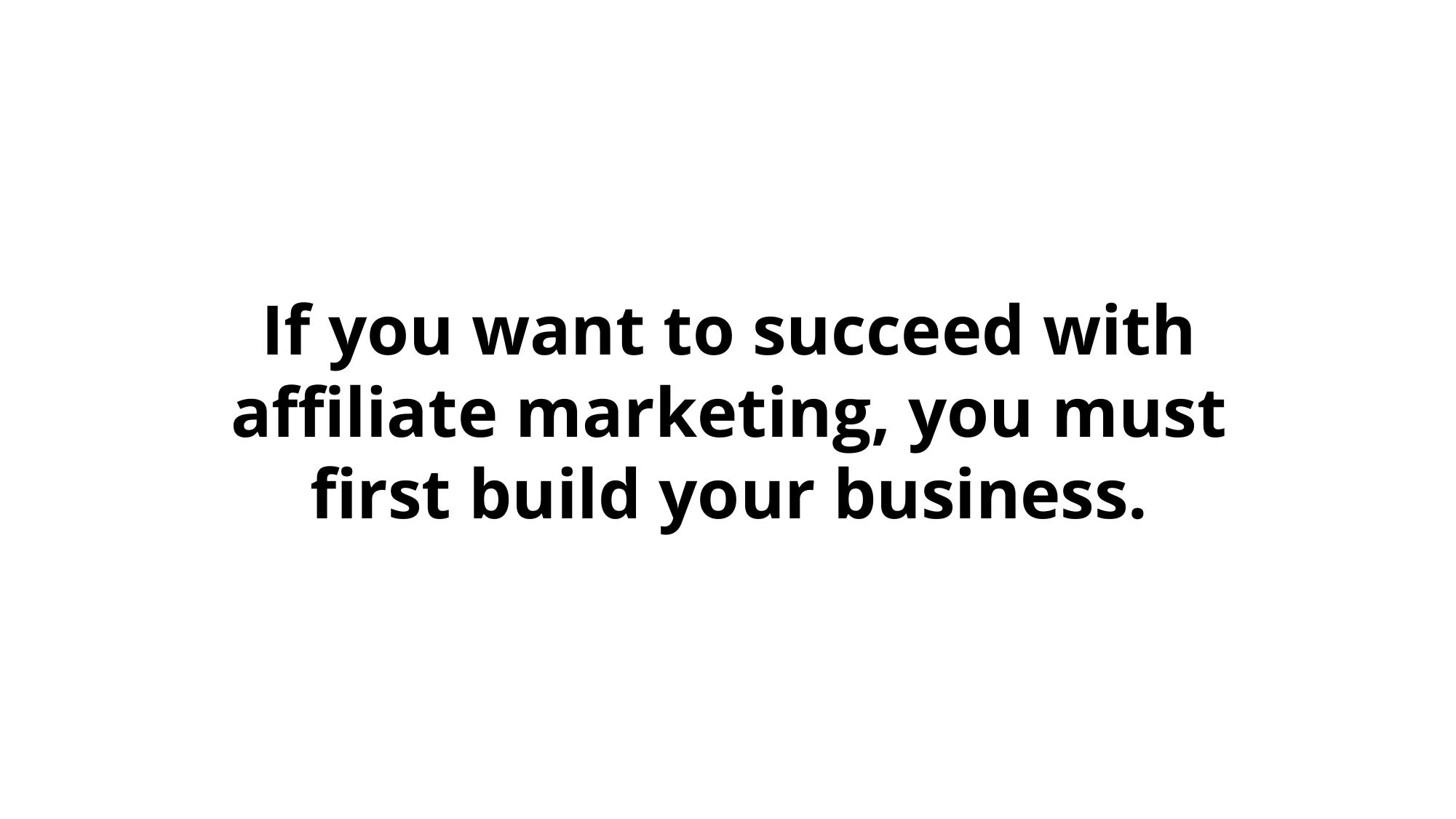

If you want to succeed with affiliate marketing, you must first build your business.